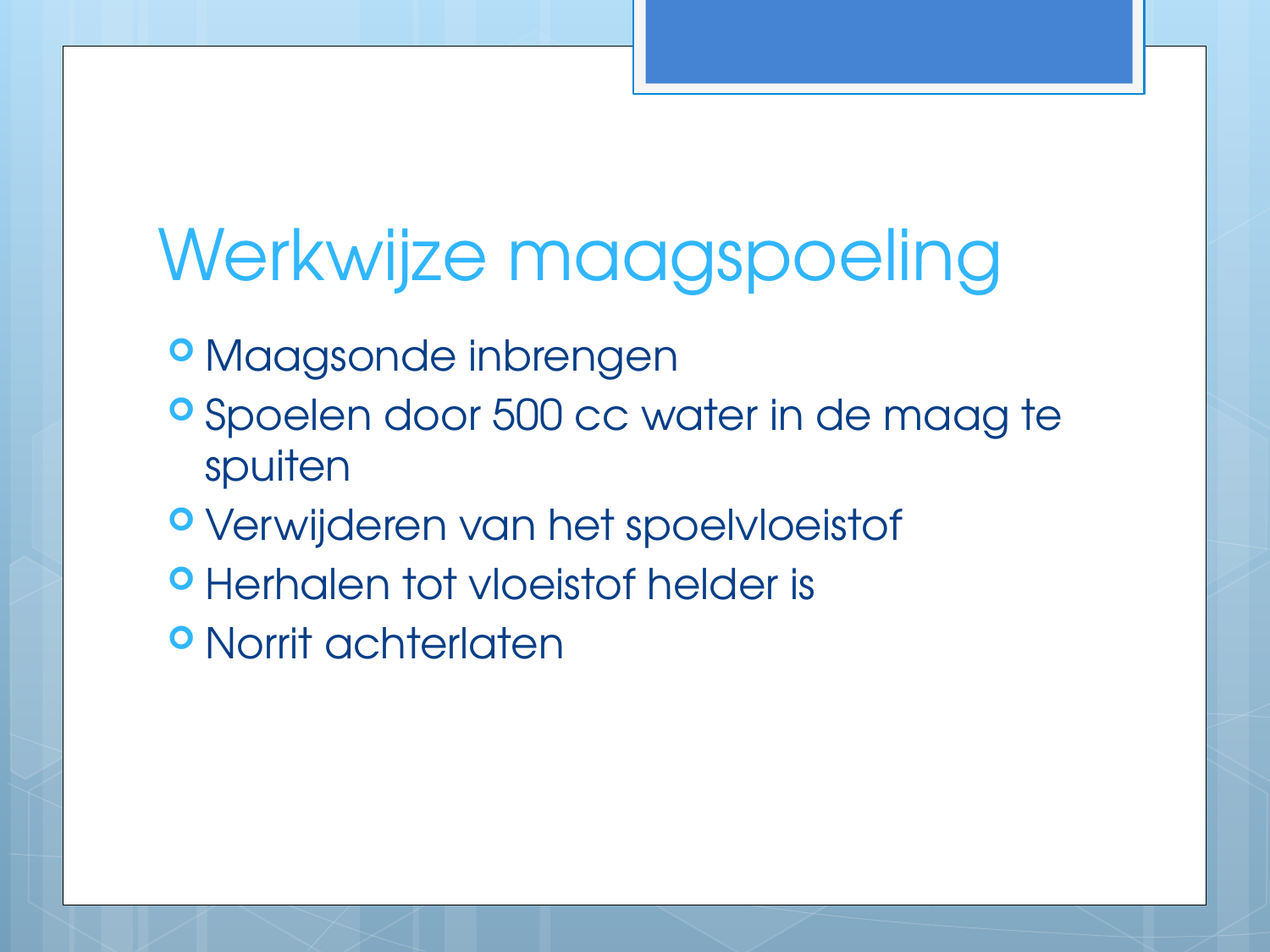

# Werkwijze maagspoeling
Maagsonde inbrengen
Spoelen door 500 cc water in de maag te spuiten
Verwijderen van het spoelvloeistof
Herhalen tot vloeistof helder is
Norrit achterlaten